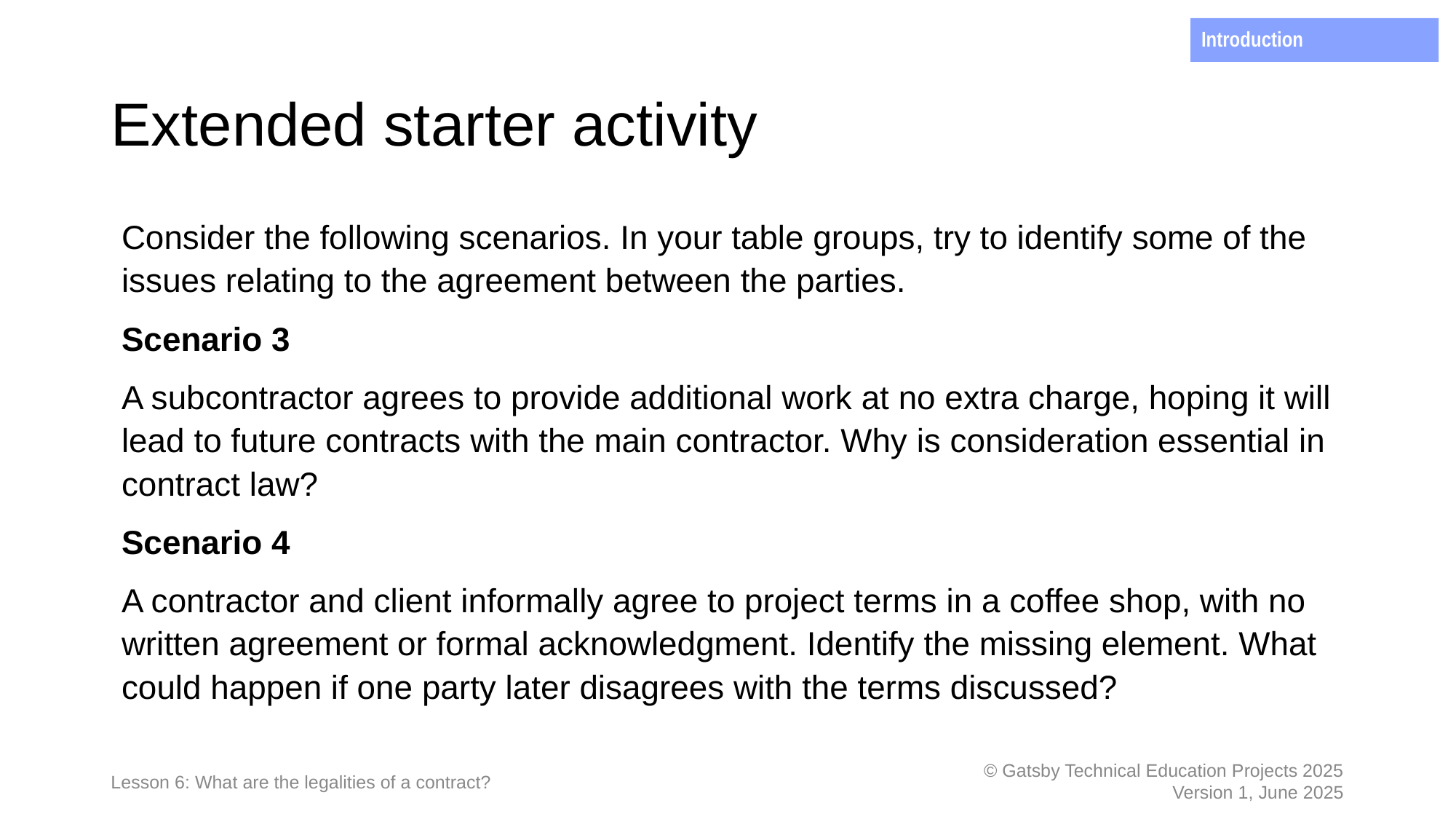

Introduction
# Extended starter activity
Consider the following scenarios. In your table groups, try to identify some of the issues relating to the agreement between the parties.
Scenario 3
A subcontractor agrees to provide additional work at no extra charge, hoping it will lead to future contracts with the main contractor. Why is consideration essential in contract law?
Scenario 4
A contractor and client informally agree to project terms in a coffee shop, with no written agreement or formal acknowledgment. Identify the missing element. What could happen if one party later disagrees with the terms discussed?

Lesson 6: What are the legalities of a contract?